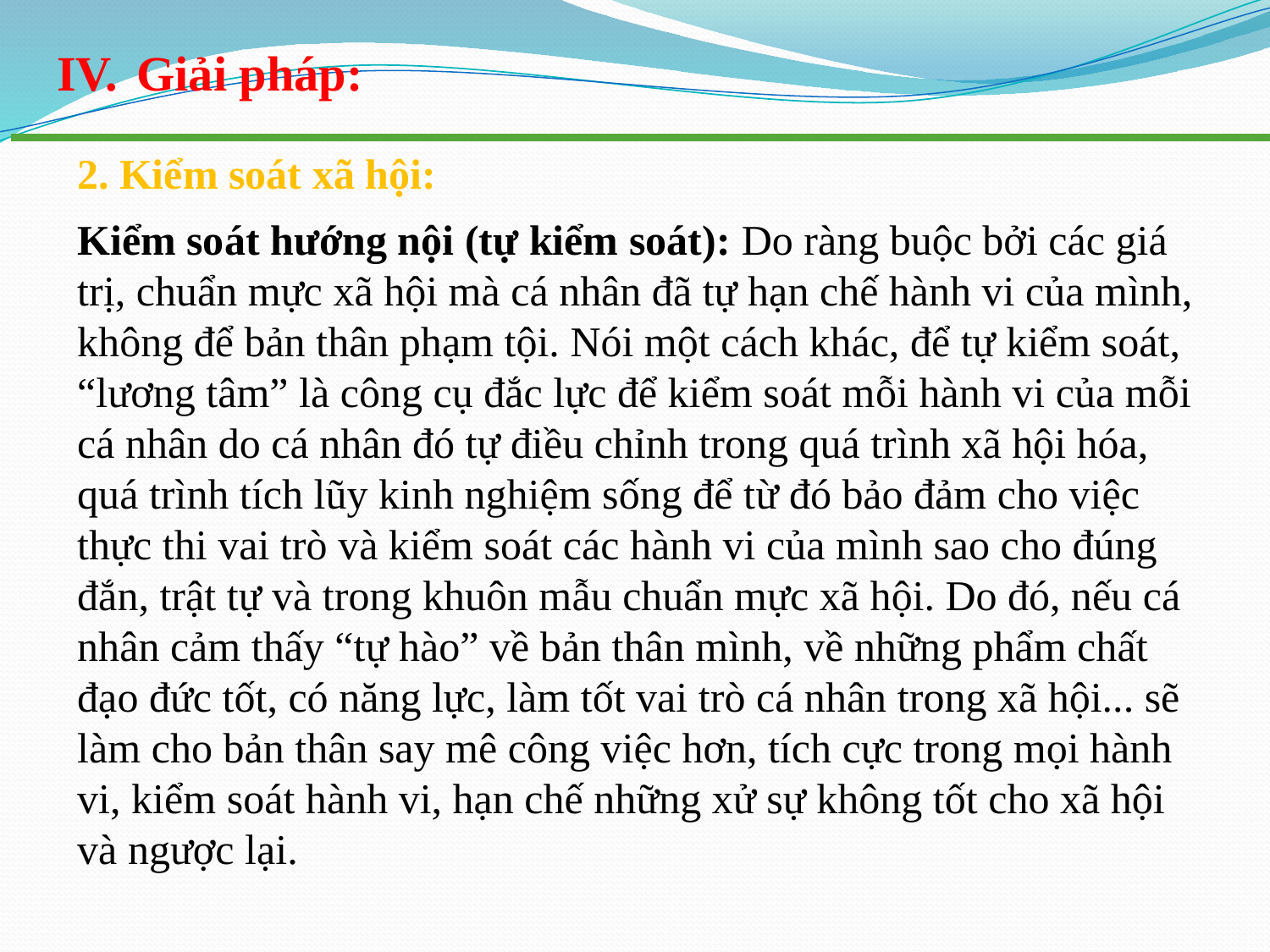

Giải pháp:
2. Kiểm soát xã hội:
Kiểm soát hướng nội (tự kiểm soát): Do ràng buộc bởi các giá trị, chuẩn mực xã hội mà cá nhân đã tự hạn chế hành vi của mình, không để bản thân phạm tội. Nói một cách khác, để tự kiểm soát, “lương tâm” là công cụ đắc lực để kiểm soát mỗi hành vi của mỗi cá nhân do cá nhân đó tự điều chỉnh trong quá trình xã hội hóa, quá trình tích lũy kinh nghiệm sống để từ đó bảo đảm cho việc thực thi vai trò và kiểm soát các hành vi của mình sao cho đúng đắn, trật tự và trong khuôn mẫu chuẩn mực xã hội. Do đó, nếu cá nhân cảm thấy “tự hào” về bản thân mình, về những phẩm chất đạo đức tốt, có năng lực, làm tốt vai trò cá nhân trong xã hội... sẽ làm cho bản thân say mê công việc hơn, tích cực trong mọi hành vi, kiểm soát hành vi, hạn chế những xử sự không tốt cho xã hội và ngược lại.